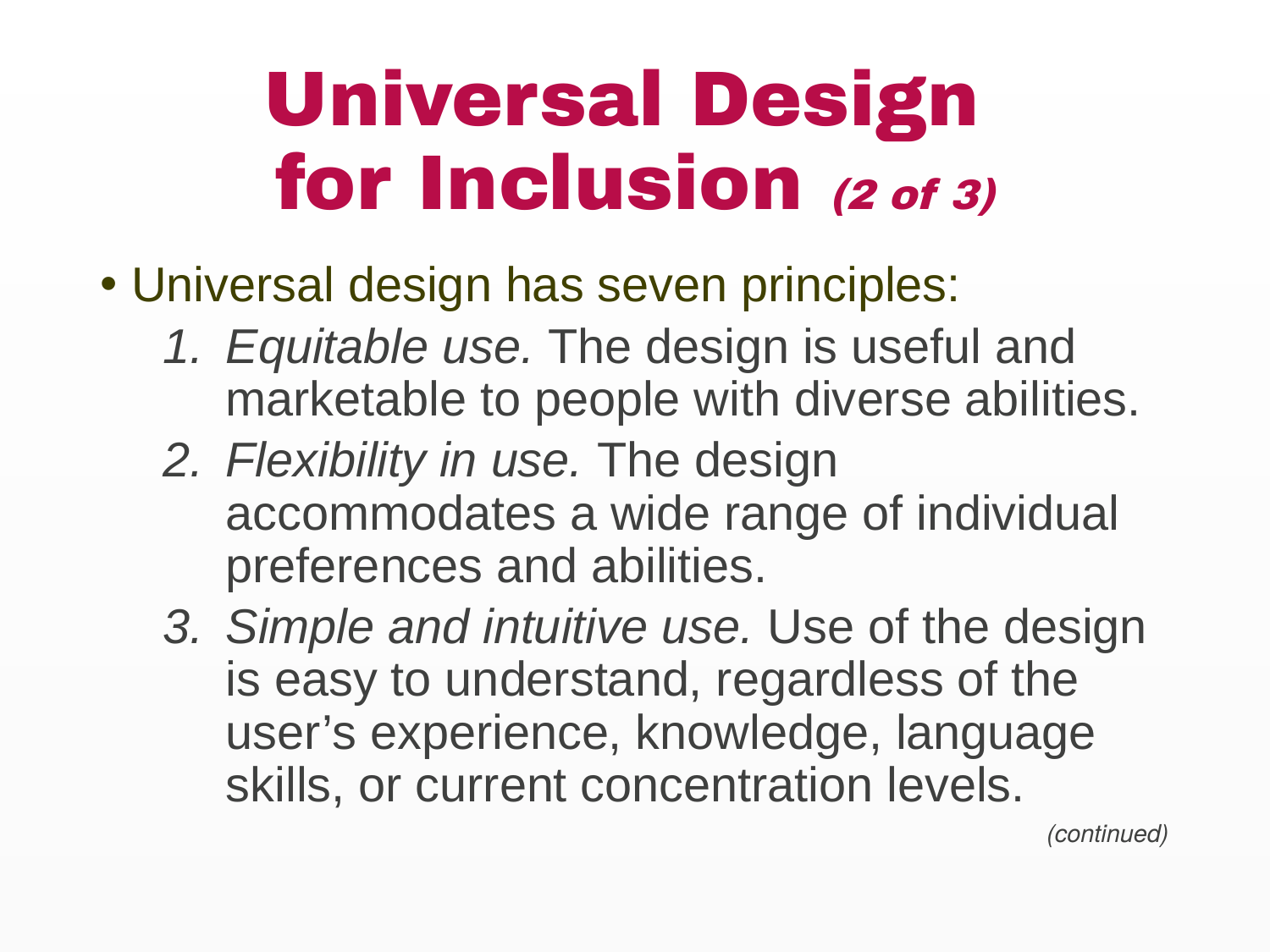

# Universal Design for Inclusion (2 of 3)
Universal design has seven principles:
Equitable use. The design is useful and marketable to people with diverse abilities.
Flexibility in use. The design accommodates a wide range of individual preferences and abilities.
Simple and intuitive use. Use of the design is easy to understand, regardless of the user’s experience, knowledge, language skills, or current concentration levels.
(continued)